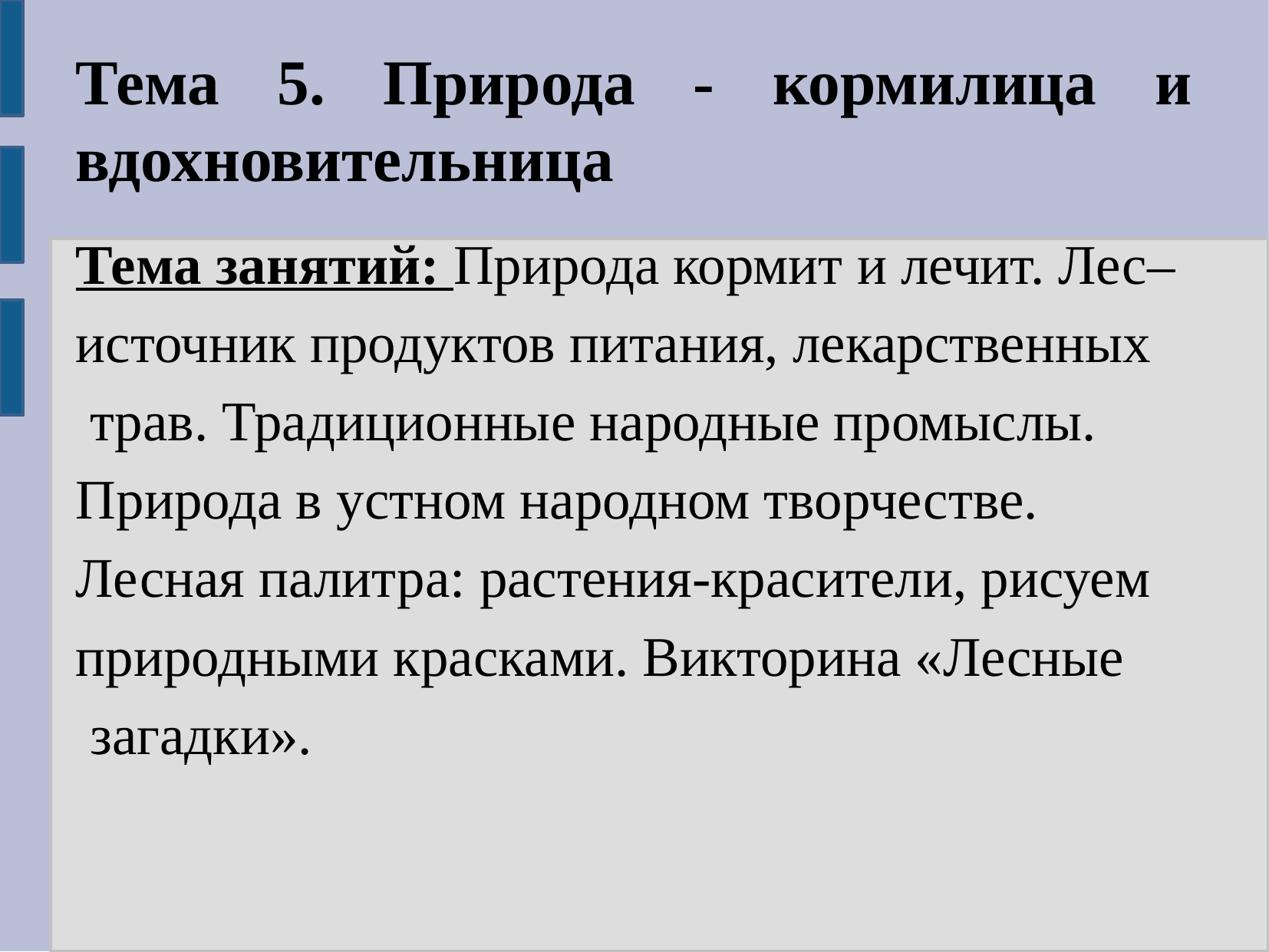

Тема 5. Природа - кормилица и вдохновительница
Тема занятий: Природа кормит и лечит. Лес–
источник продуктов питания, лекарственных
 трав. Традиционные народные промыслы.
Природа в устном народном творчестве.
Лесная палитра: растения-красители, рисуем
природными красками. Викторина «Лесные
 загадки».